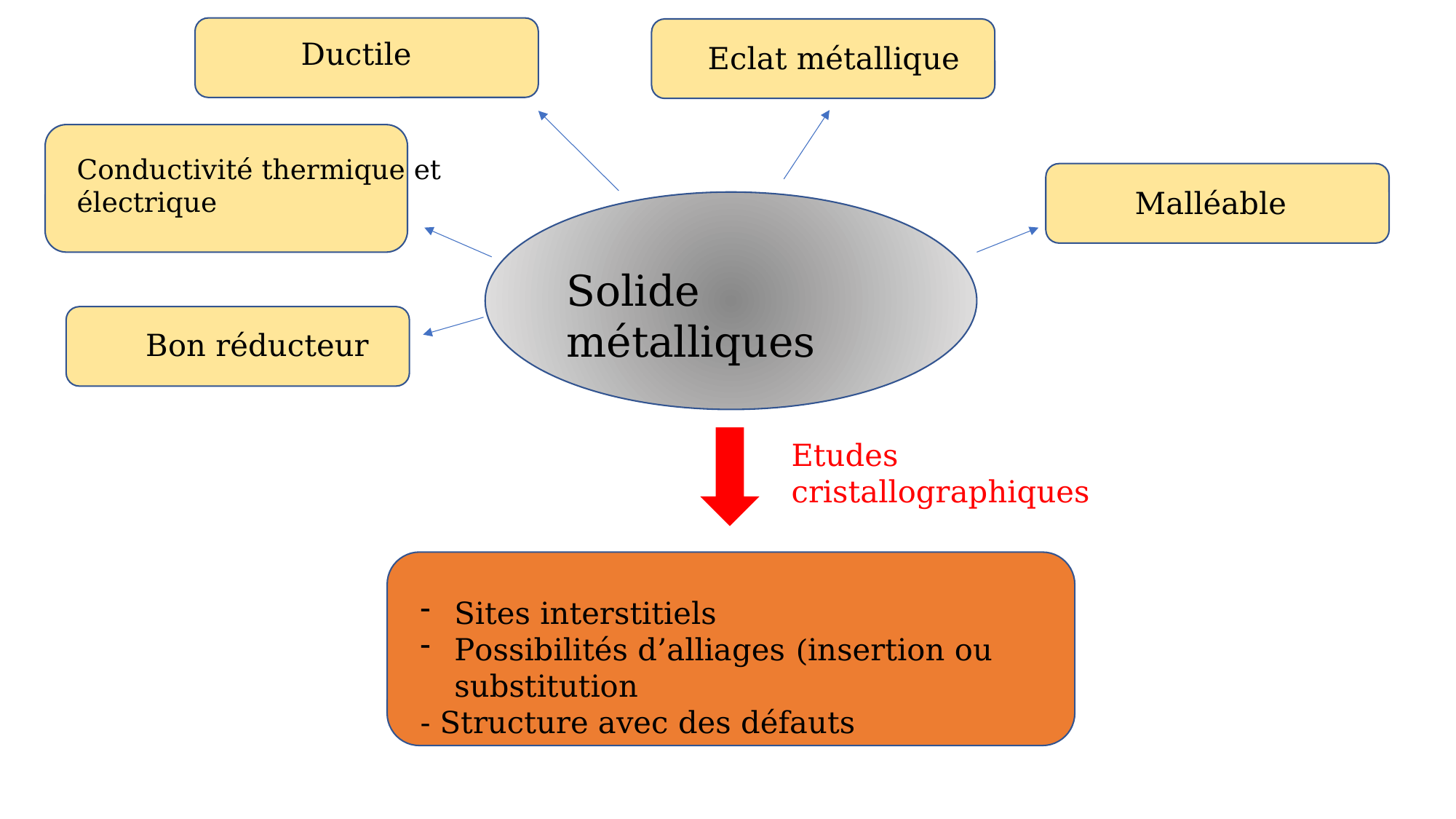

Ductile
Eclat métallique

Conductivité thermique et électrique

Malléable

Solide métalliques

Bon réducteur

Etudes cristallographiques

Sites interstitiels
Possibilités d’alliages (insertion ou substitution
- Structure avec des défauts